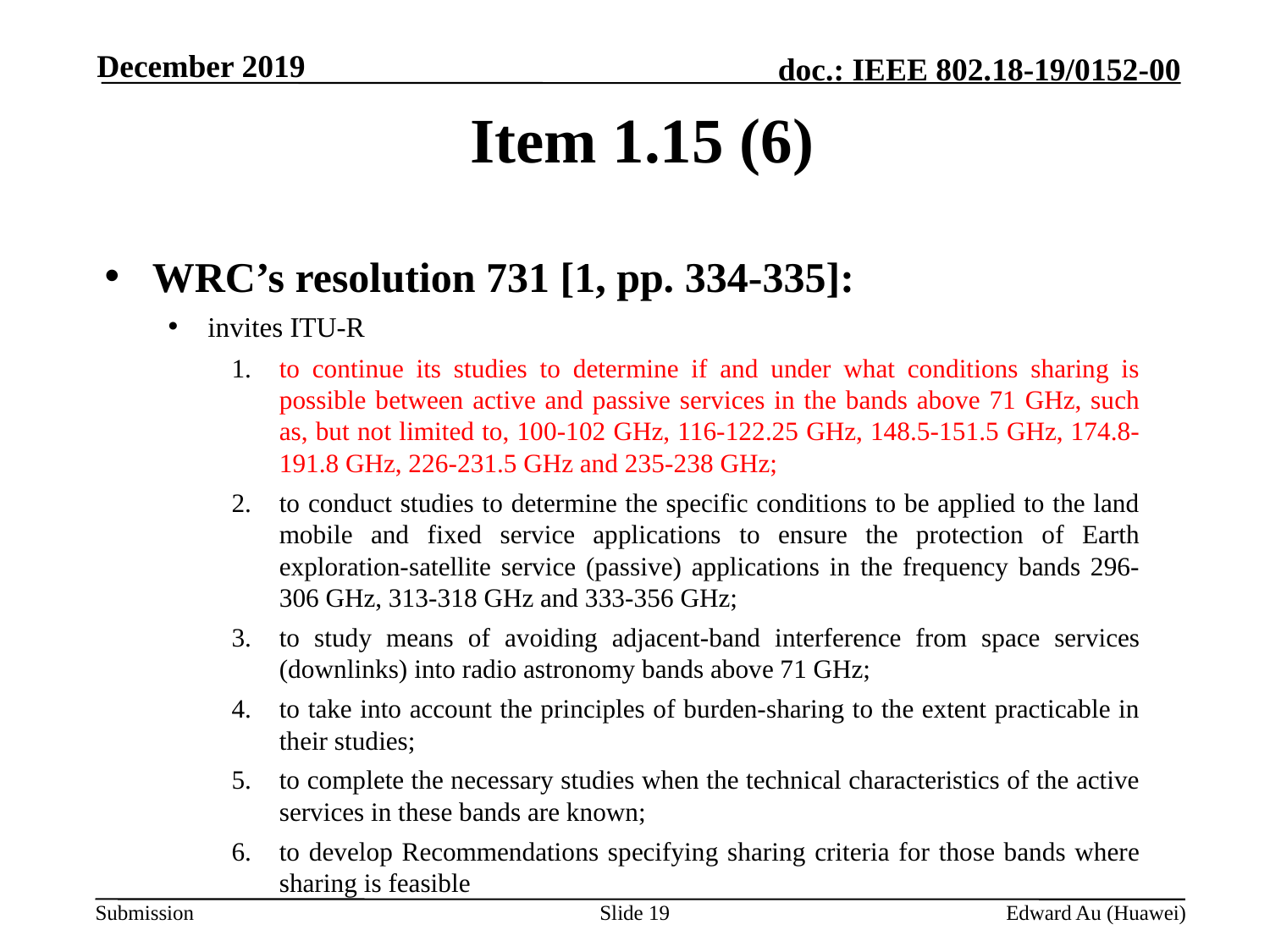

December 2019
# Item 1.15 (6)
WRC’s resolution 731 [1, pp. 334-335]:
invites ITU-R
to continue its studies to determine if and under what conditions sharing is possible between active and passive services in the bands above 71 GHz, such as, but not limited to, 100-102 GHz, 116-122.25 GHz, 148.5-151.5 GHz, 174.8-191.8 GHz, 226-231.5 GHz and 235-238 GHz;
to conduct studies to determine the specific conditions to be applied to the land mobile and fixed service applications to ensure the protection of Earth exploration-satellite service (passive) applications in the frequency bands 296-306 GHz, 313-318 GHz and 333-356 GHz;
to study means of avoiding adjacent-band interference from space services (downlinks) into radio astronomy bands above 71 GHz;
to take into account the principles of burden-sharing to the extent practicable in their studies;
to complete the necessary studies when the technical characteristics of the active services in these bands are known;
to develop Recommendations specifying sharing criteria for those bands where sharing is feasible

Slide 19
Edward Au (Huawei)